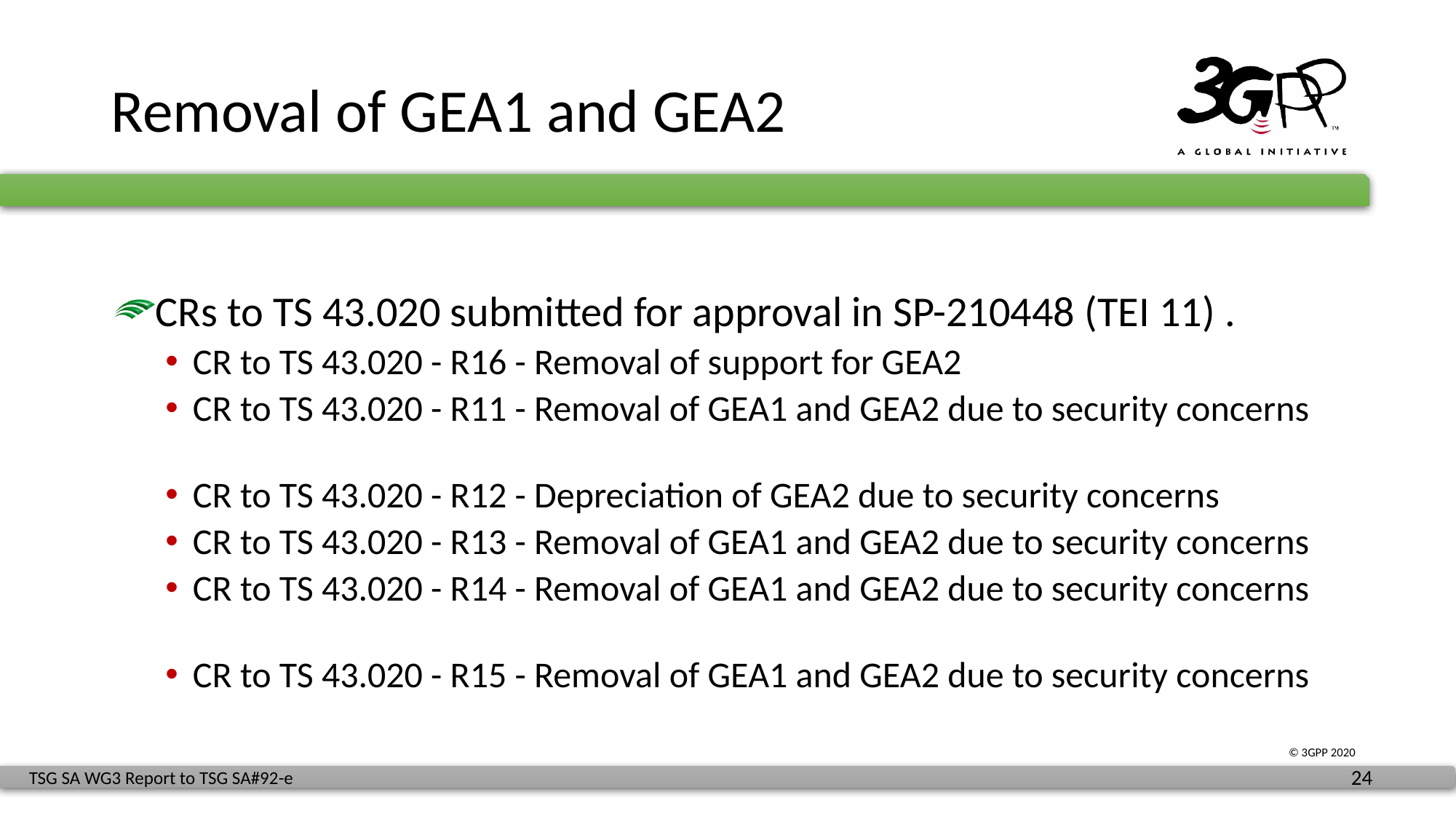

# Removal of GEA1 and GEA2

CRs to TS 43.020 submitted for approval in SP-210448 (TEI 11) .
CR to TS 43.020 - R16 - Removal of support for GEA2
CR to TS 43.020 - R11 - Removal of GEA1 and GEA2 due to security concerns
CR to TS 43.020 - R12 - Depreciation of GEA2 due to security concerns
CR to TS 43.020 - R13 - Removal of GEA1 and GEA2 due to security concerns
CR to TS 43.020 - R14 - Removal of GEA1 and GEA2 due to security concerns
CR to TS 43.020 - R15 - Removal of GEA1 and GEA2 due to security concerns